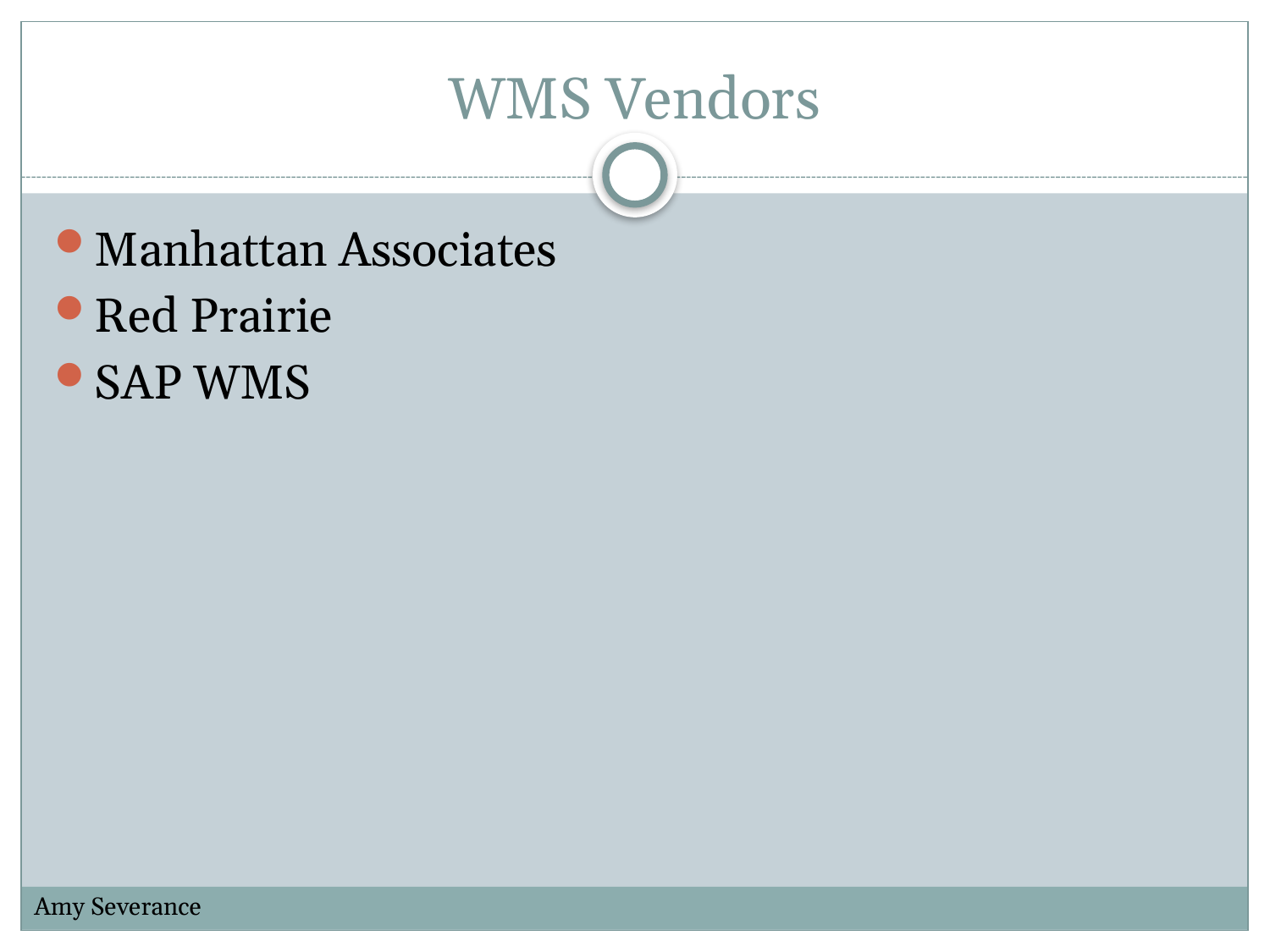

# WMS Vendors
Manhattan Associates
Red Prairie
SAP WMS
Amy Severance